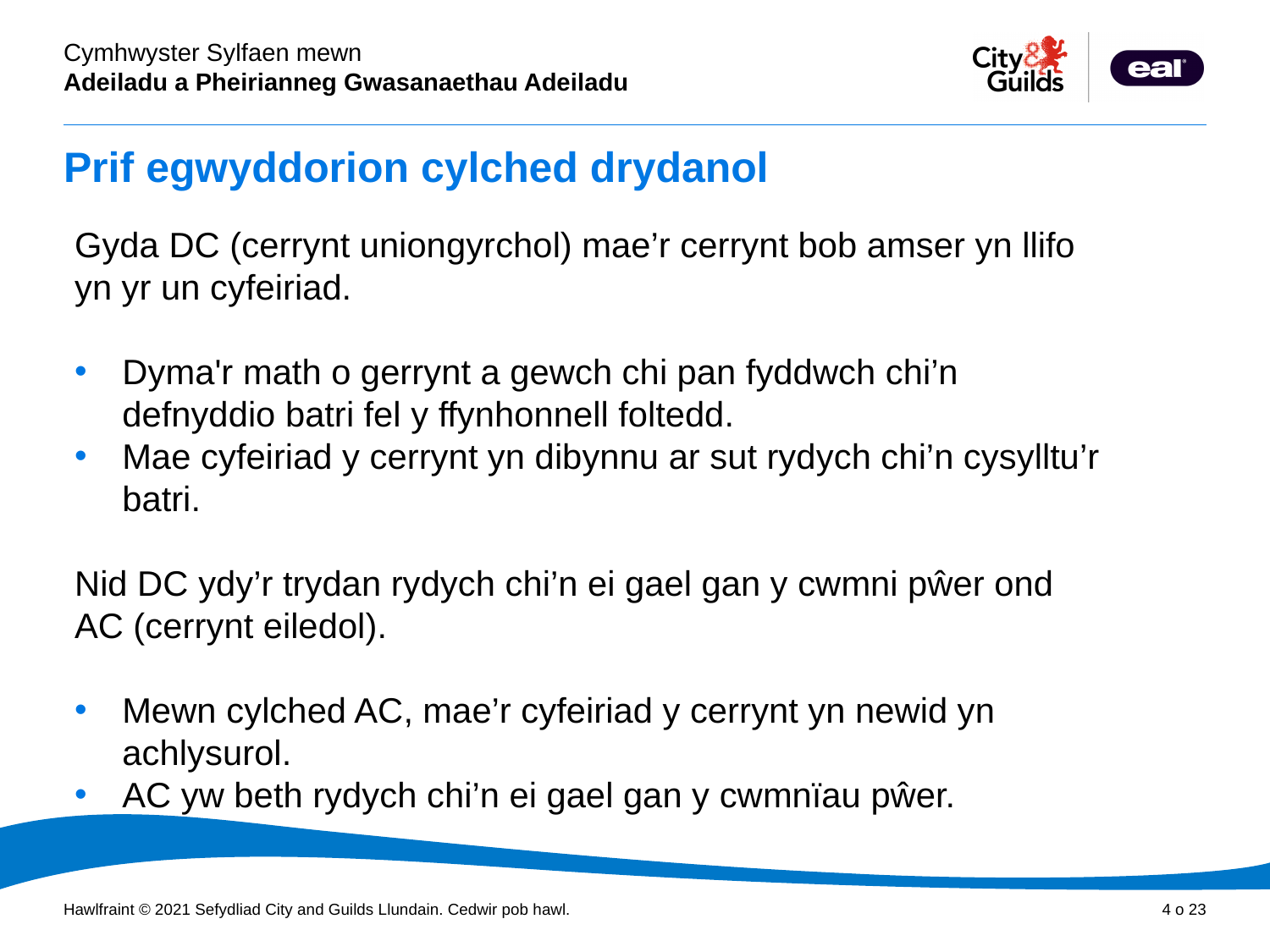

# Prif egwyddorion cylched drydanol
Gyda DC (cerrynt uniongyrchol) mae’r cerrynt bob amser yn llifo yn yr un cyfeiriad.

Dyma'r math o gerrynt a gewch chi pan fyddwch chi’n defnyddio batri fel y ffynhonnell foltedd.
Mae cyfeiriad y cerrynt yn dibynnu ar sut rydych chi’n cysylltu’r batri.

Nid DC ydy’r trydan rydych chi’n ei gael gan y cwmni pŵer ond AC (cerrynt eiledol).

Mewn cylched AC, mae’r cyfeiriad y cerrynt yn newid yn achlysurol.
AC yw beth rydych chi’n ei gael gan y cwmnïau pŵer.